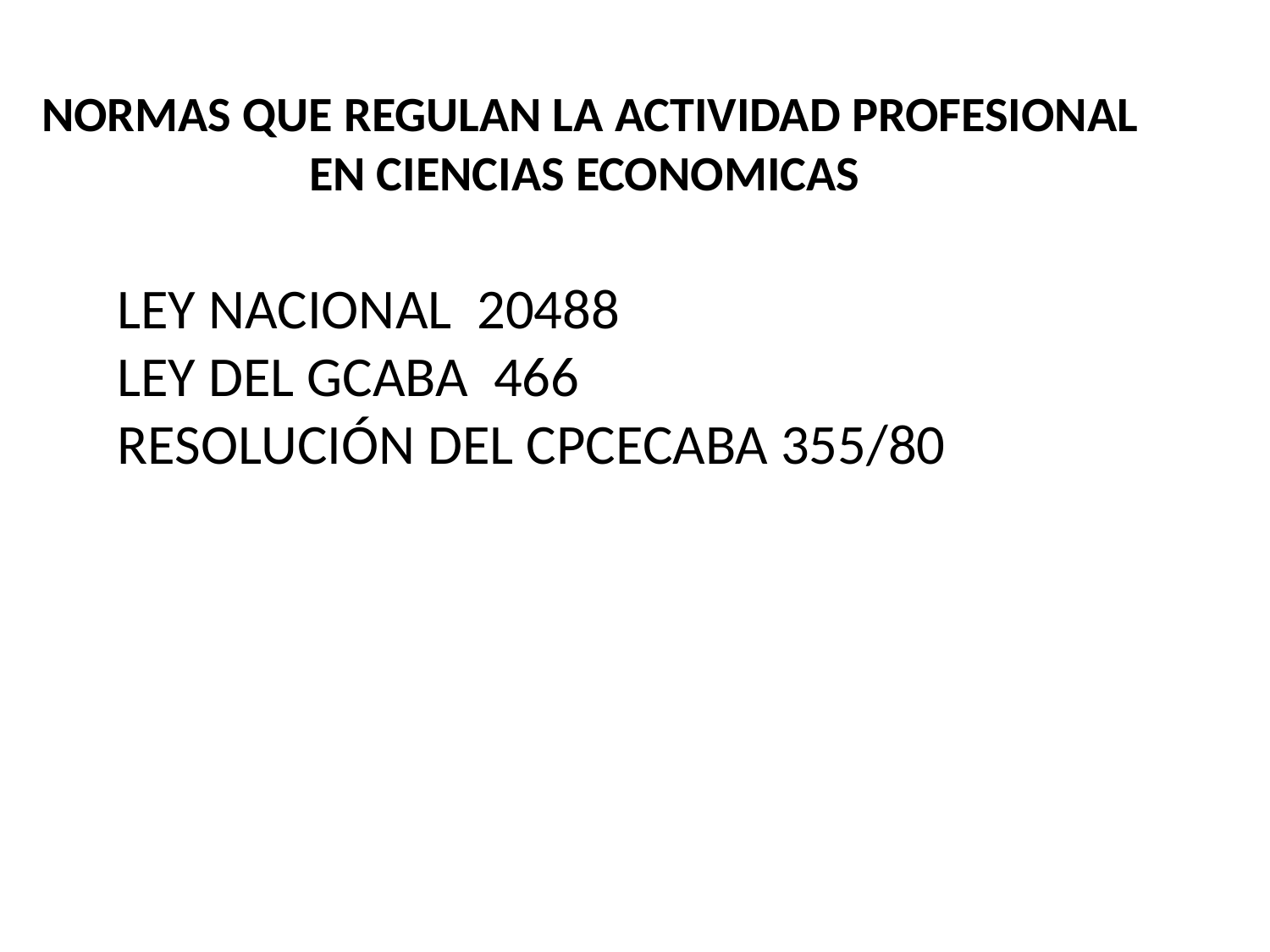

NORMAS QUE REGULAN LA ACTIVIDAD PROFESIONAL EN CIENCIAS ECONOMICAS
LEY NACIONAL  20488
LEY DEL GCABA  466
RESOLUCIÓN DEL CPCECABA 355/80